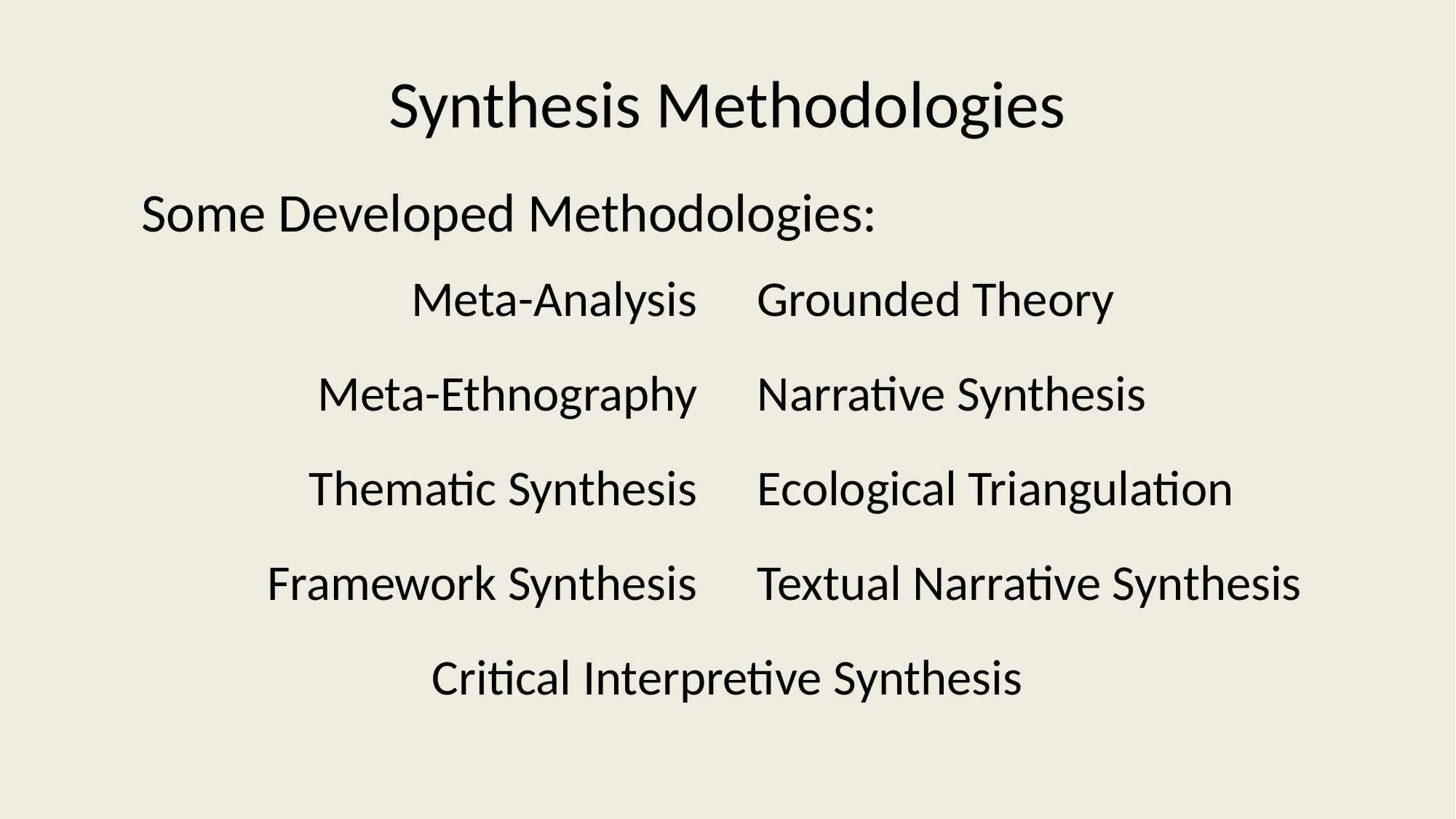

# Synthesis Methodologies
Some Developed Methodologies:
| Meta-Analysis | Grounded Theory |
| --- | --- |
| Meta-Ethnography | Narrative Synthesis |
| Thematic Synthesis | Ecological Triangulation |
| Framework Synthesis | Textual Narrative Synthesis |
| Critical Interpretive Synthesis |  |